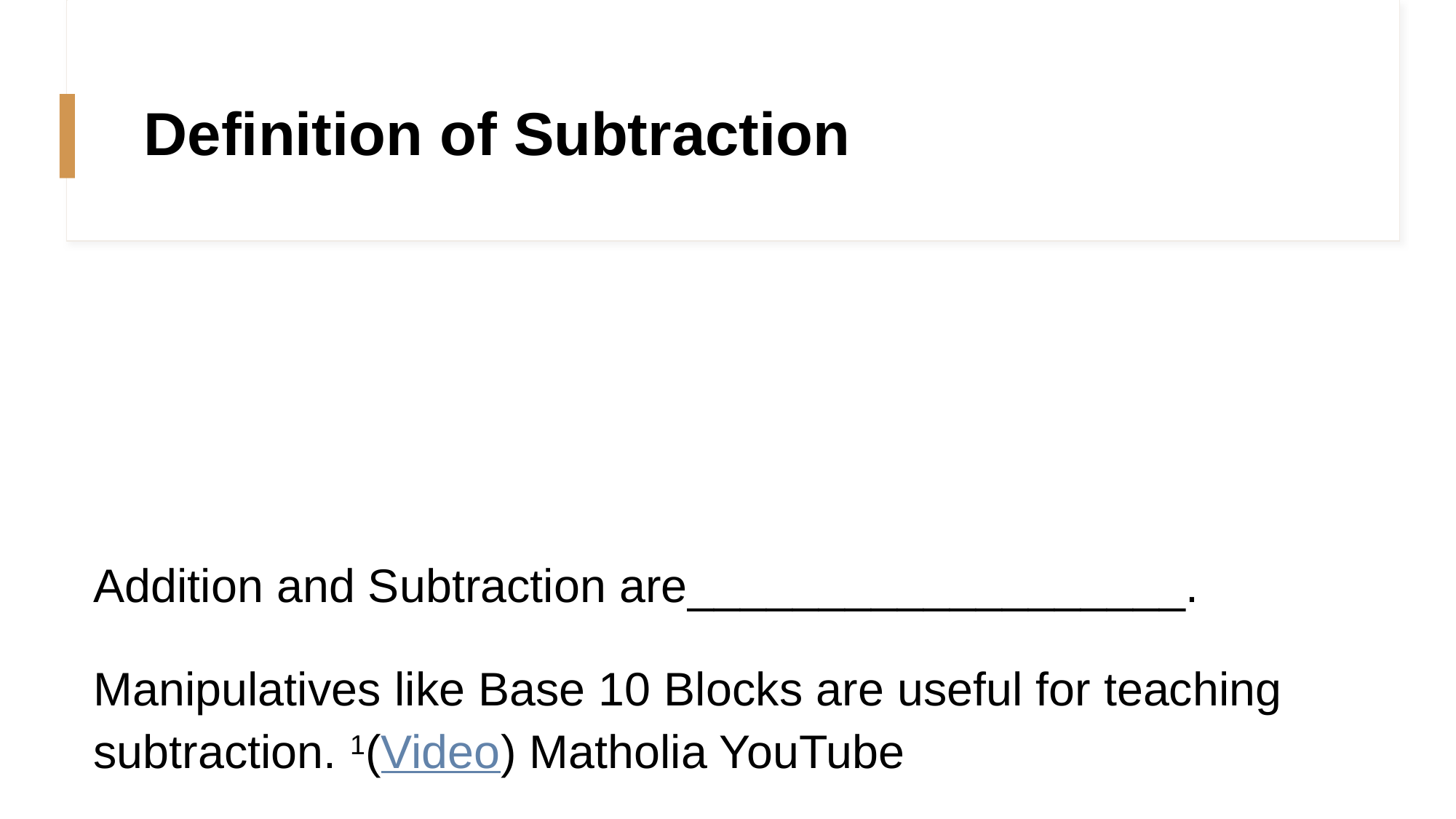

# Definition of Subtraction

Addition and Subtraction are___________________.
Manipulatives like Base 10 Blocks are useful for teaching subtraction. 1(Video) Matholia YouTube